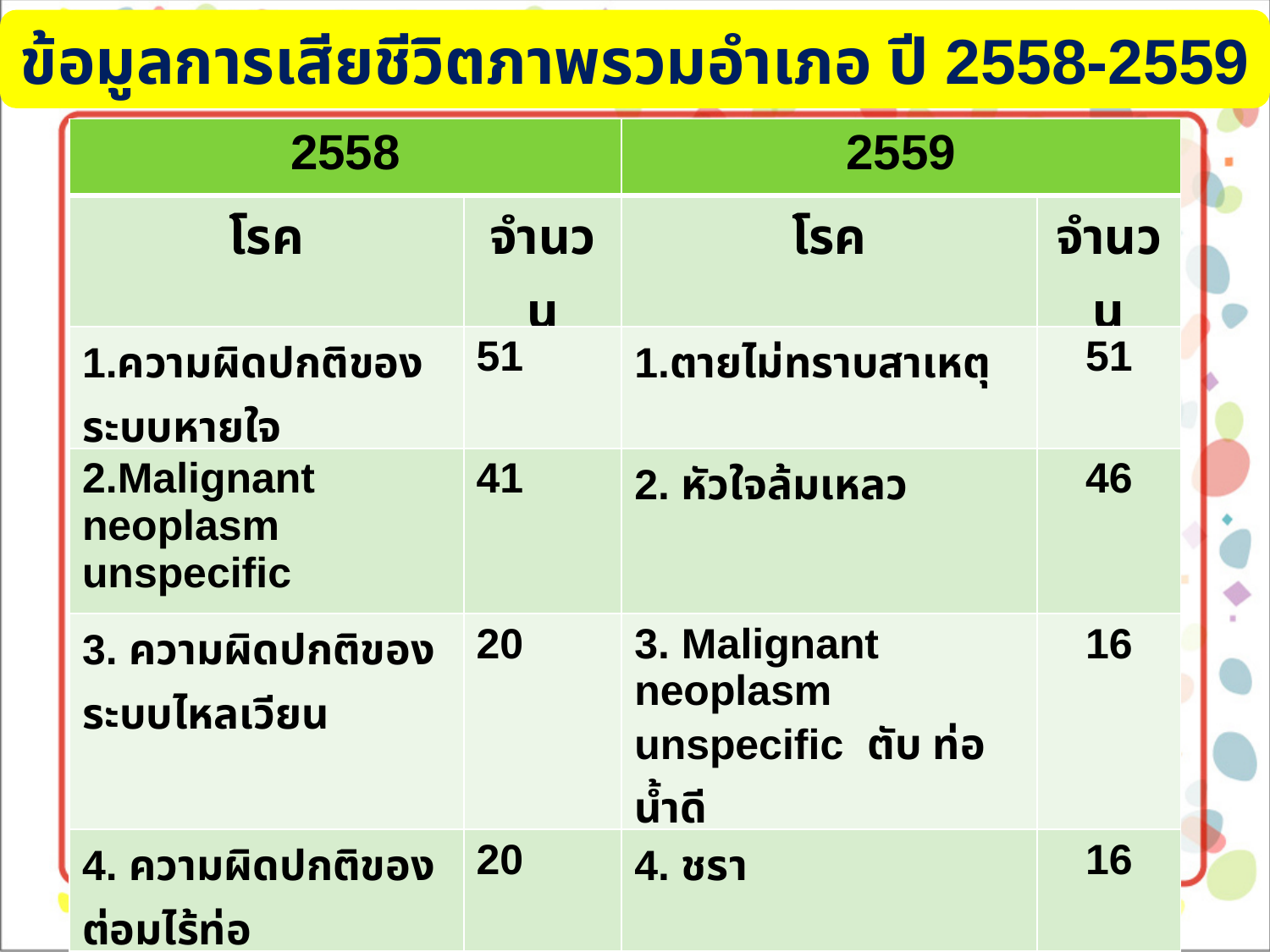

ข้อมูลการเสียชีวิตภาพรวมอำเภอ ปี 2558-2559
| 2558 |  | 2559 |  |
| --- | --- | --- | --- |
| โรค | จำนวน | โรค | จำนวน |
| 1.ความผิดปกติของระบบหายใจ | 51 | 1.ตายไม่ทราบสาเหตุ | 51 |
| 2.Malignant neoplasm unspecific | 41 | 2. หัวใจล้มเหลว | 46 |
| 3. ความผิดปกติของระบบไหลเวียน | 20 | 3. Malignant neoplasm unspecific ตับ ท่อน้ำดี | 16 |
| 4. ความผิดปกติของต่อมไร้ท่อ | 20 | 4. ชรา | 16 |
| 5. โรคหลอดเลือดและอวัยวะสร้างเม็ดเลือด | 14 | 5. ปวดเฉียบพลัน | 7 |